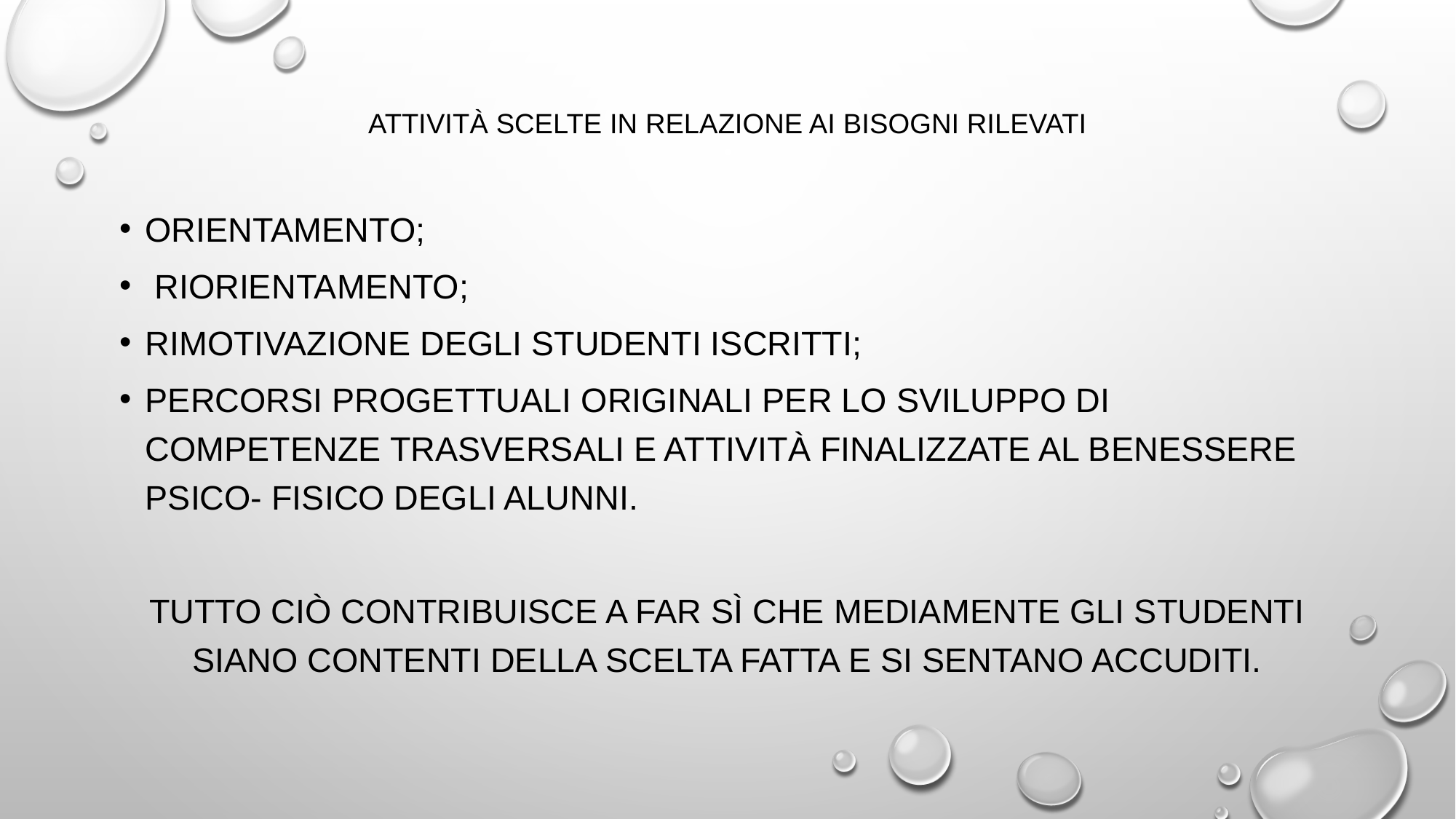

# Attività scelte in relazione ai bisogni rilevati
Orientamento;
 riorientamento;
rimotivazione degli studenti iscritti;
percorsi progettuali originali per lo sviluppo di competenze trasversali e attività finalizzate al benessere psico- fisico degli alunni.

Tutto ciò contribuisce a far sì che mediamente gli studenti siano contenti della scelta fatta e si sentano accuditi.